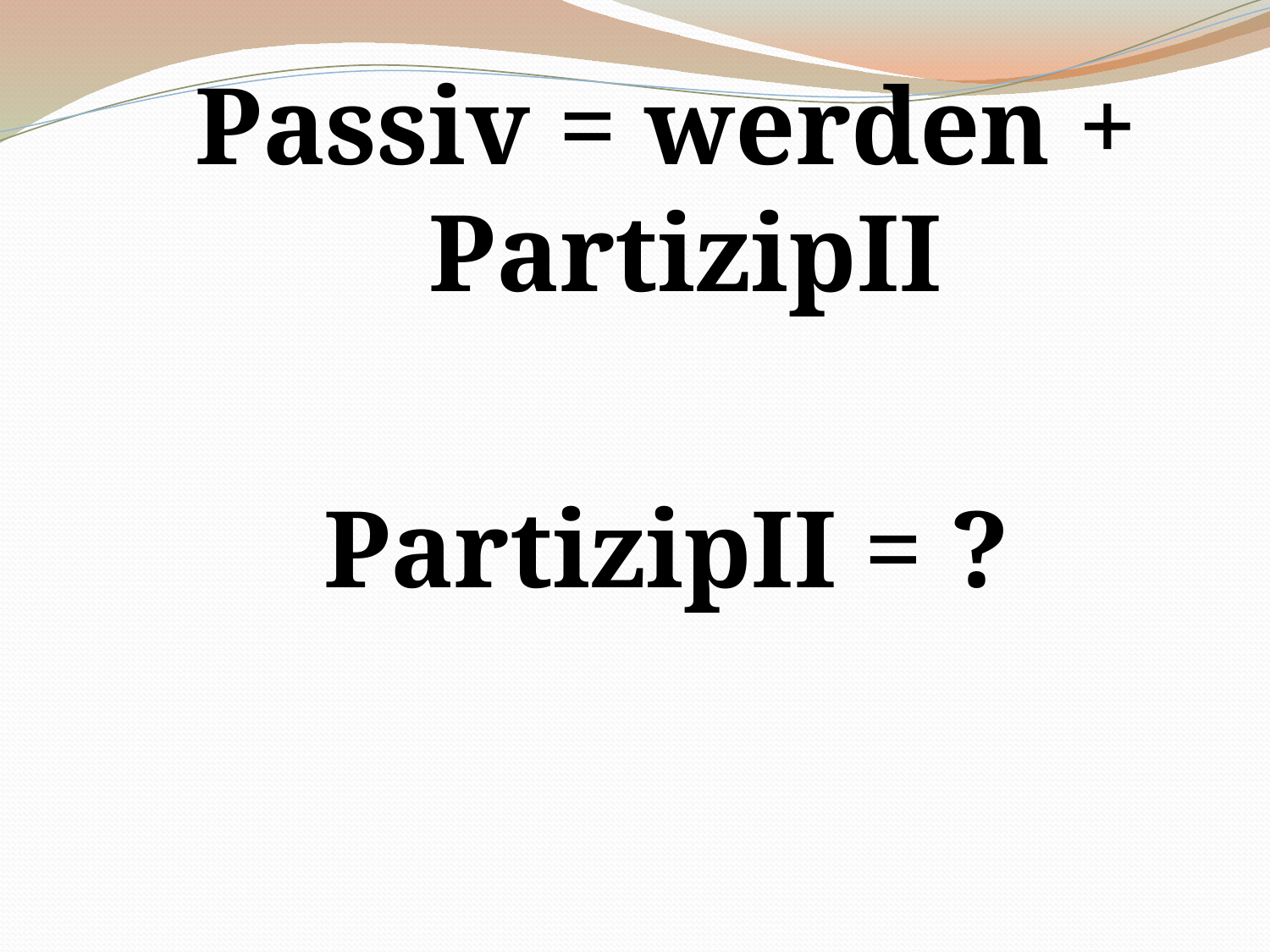

Passiv = werden + PartizipII

PartizipII = ?